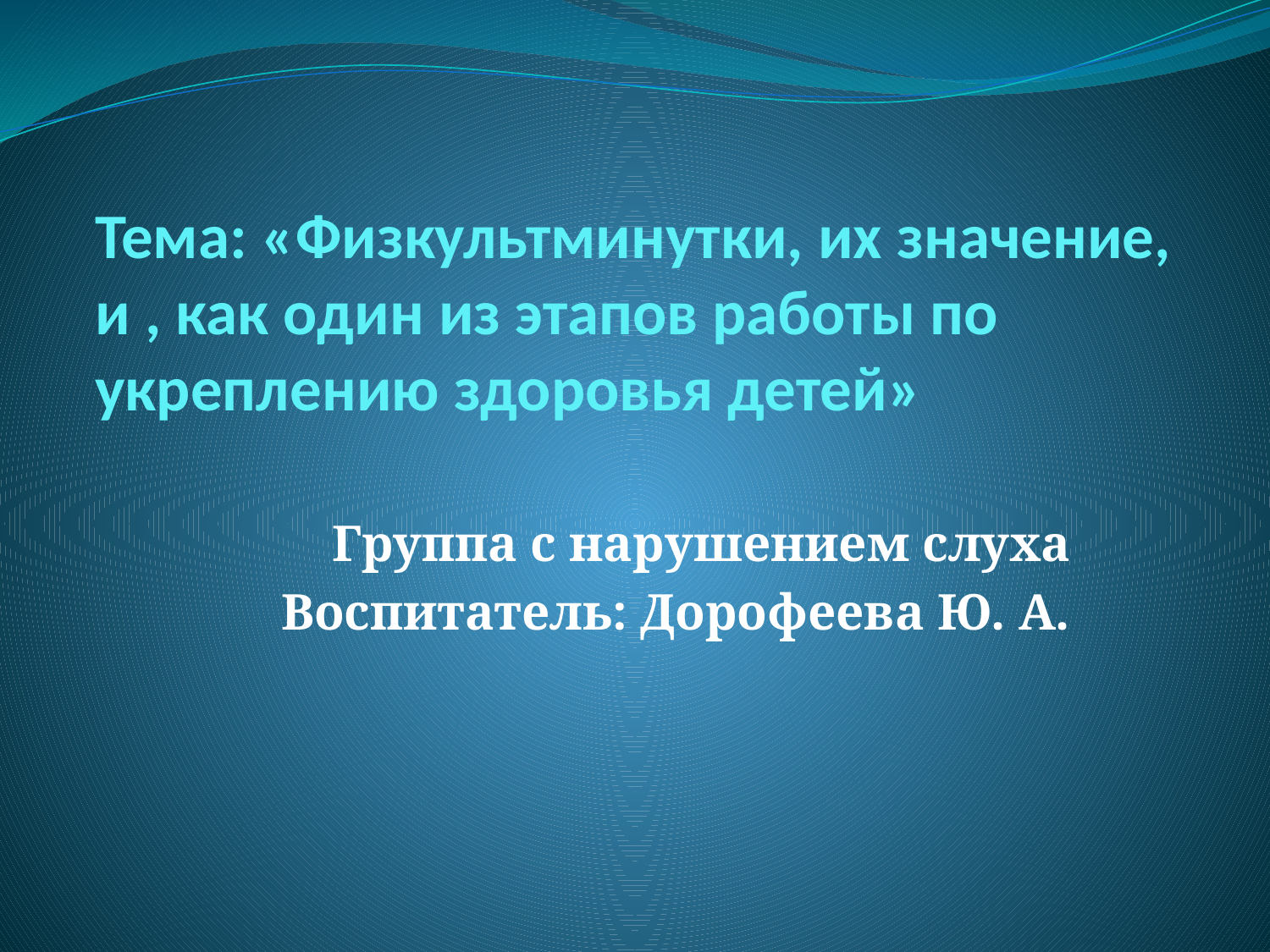

# Тема: «Физкультминутки, их значение, и , как один из этапов работы по укреплению здоровья детей»
Группа с нарушением слуха
Воспитатель: Дорофеева Ю. А.